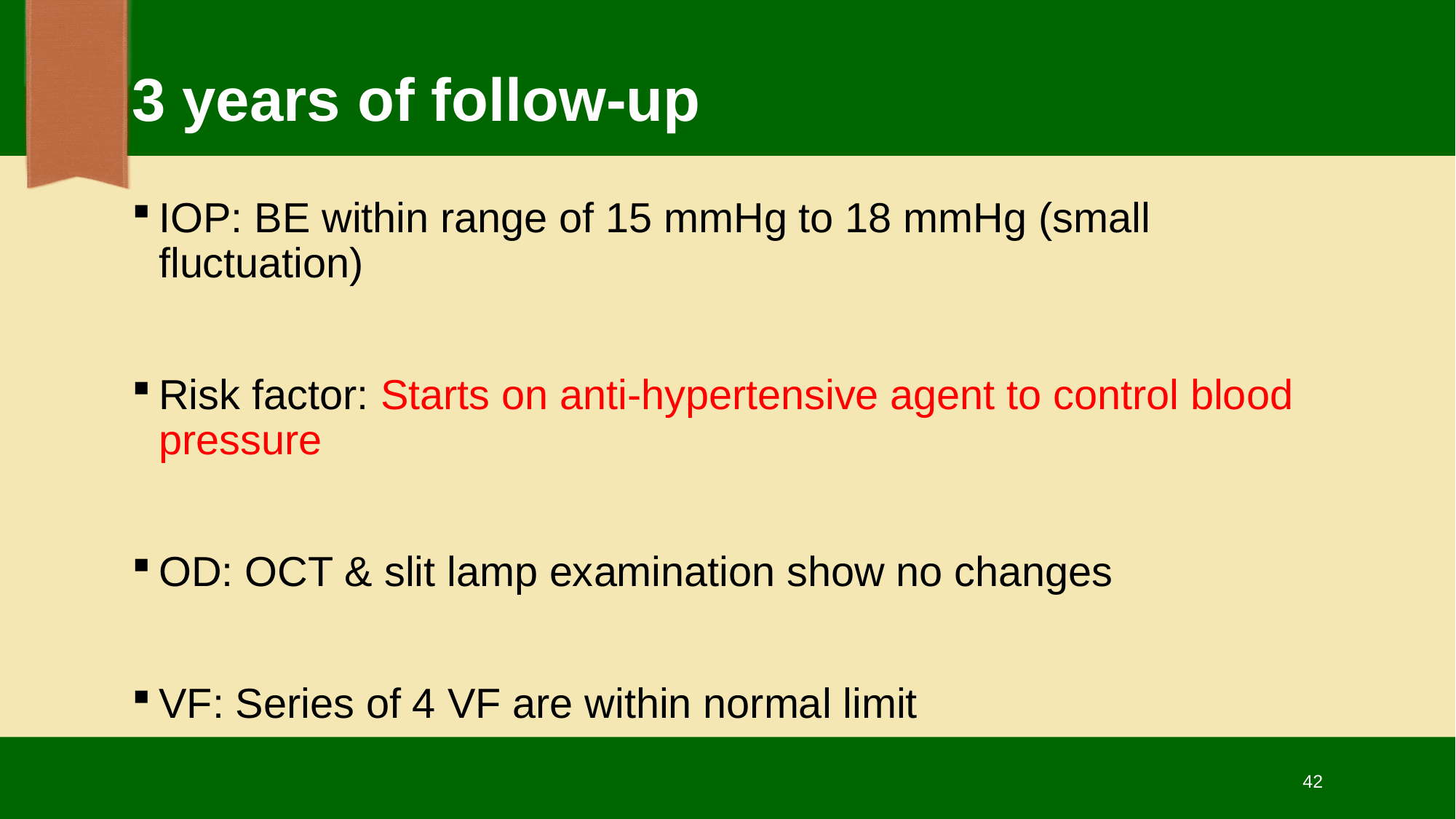

# 3 years of follow-up
IOP: BE within range of 15 mmHg to 18 mmHg (small fluctuation)

Risk factor: Starts on anti-hypertensive agent to control blood pressure

OD: OCT & slit lamp examination show no changes

VF: Series of 4 VF are within normal limit

42